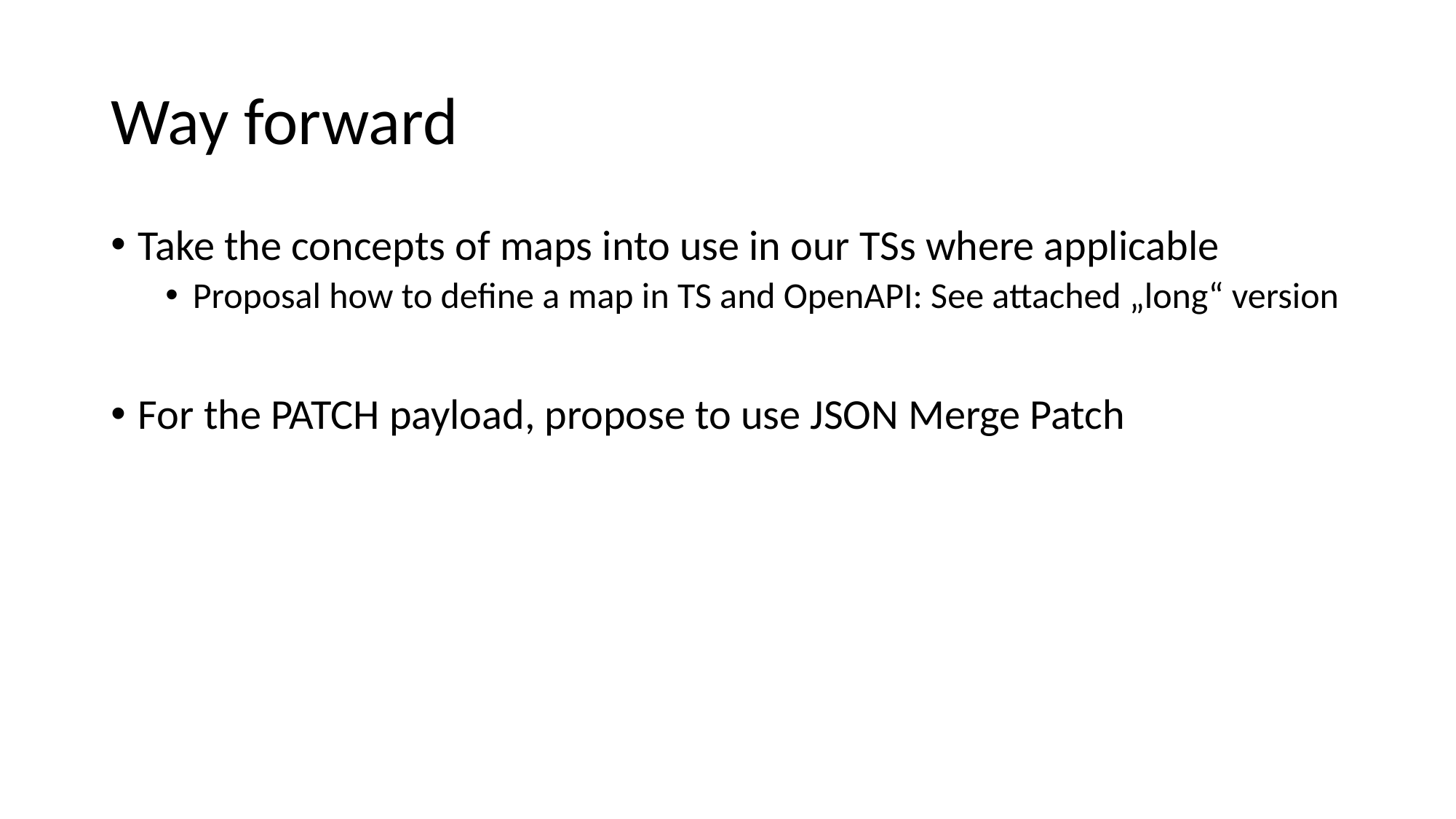

# Way forward
Take the concepts of maps into use in our TSs where applicable
Proposal how to define a map in TS and OpenAPI: See attached „long“ version

For the PATCH payload, propose to use JSON Merge Patch